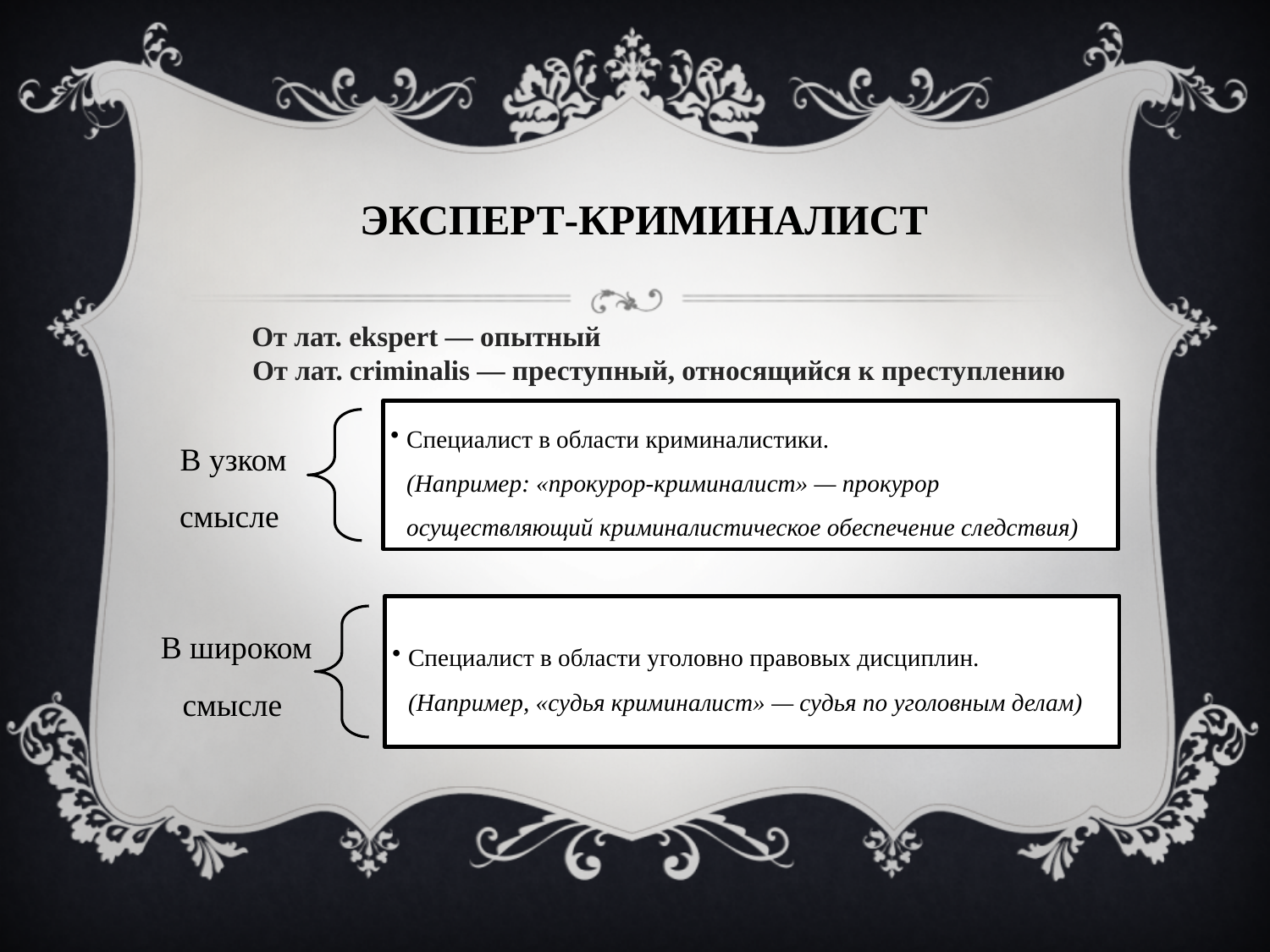

ЭКСПЕРТ-Криминалист
          От лат. ekspert — опытный
От лат. criminalis — преступный, относящийся к преступлению
В узком смысле
Специалист в области криминалистики.                                        (Например: «прокурор-криминалист» — прокурор осуществляющий криминалистическое обеспечение следствия)
В широком смысле
Специалист в области уголовно правовых дисциплин.               (Например, «судья криминалист» — судья по уголовным делам)